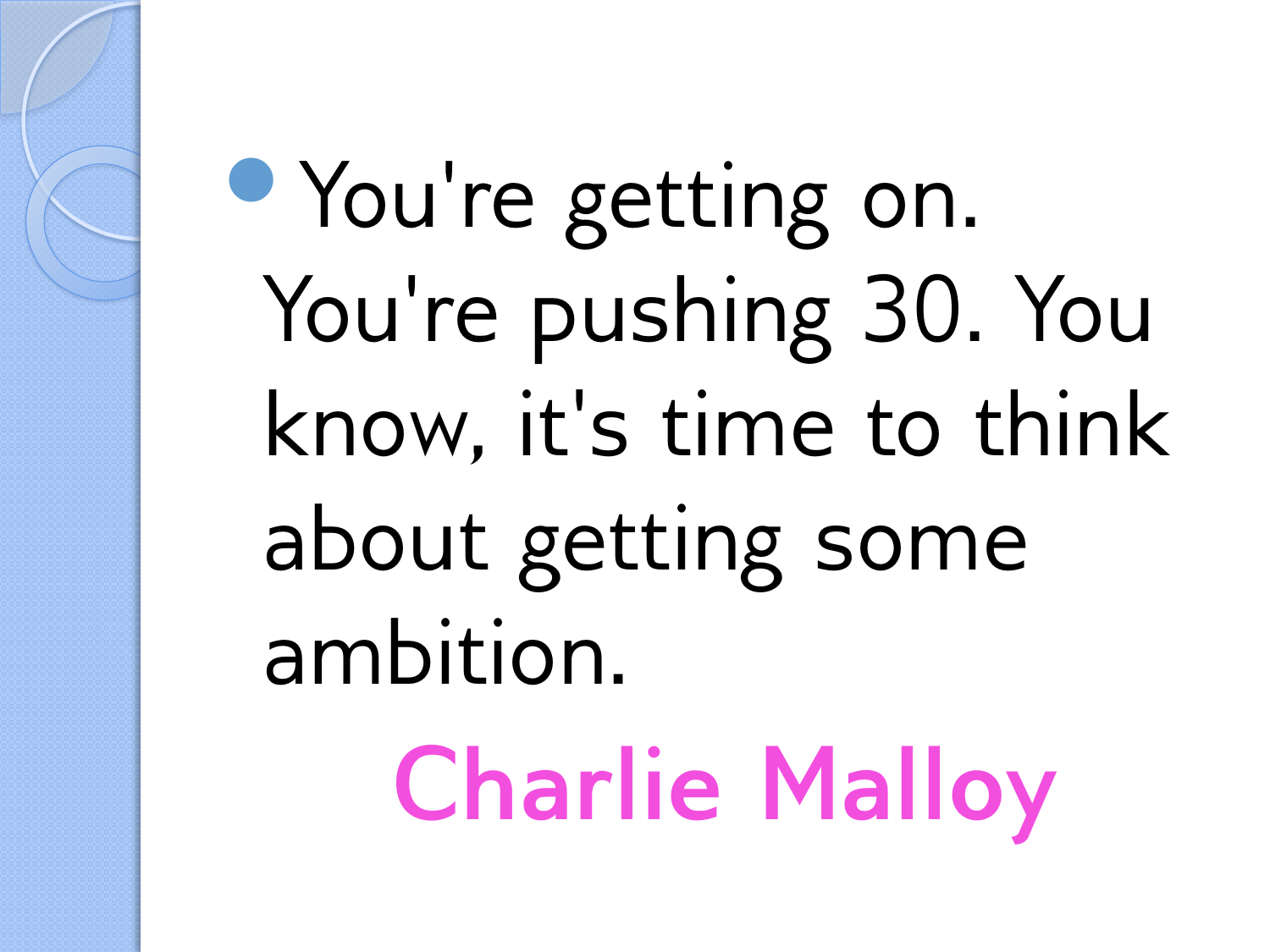

#
You're getting on. You're pushing 30. You know, it's time to think about getting some ambition.
Charlie Malloy